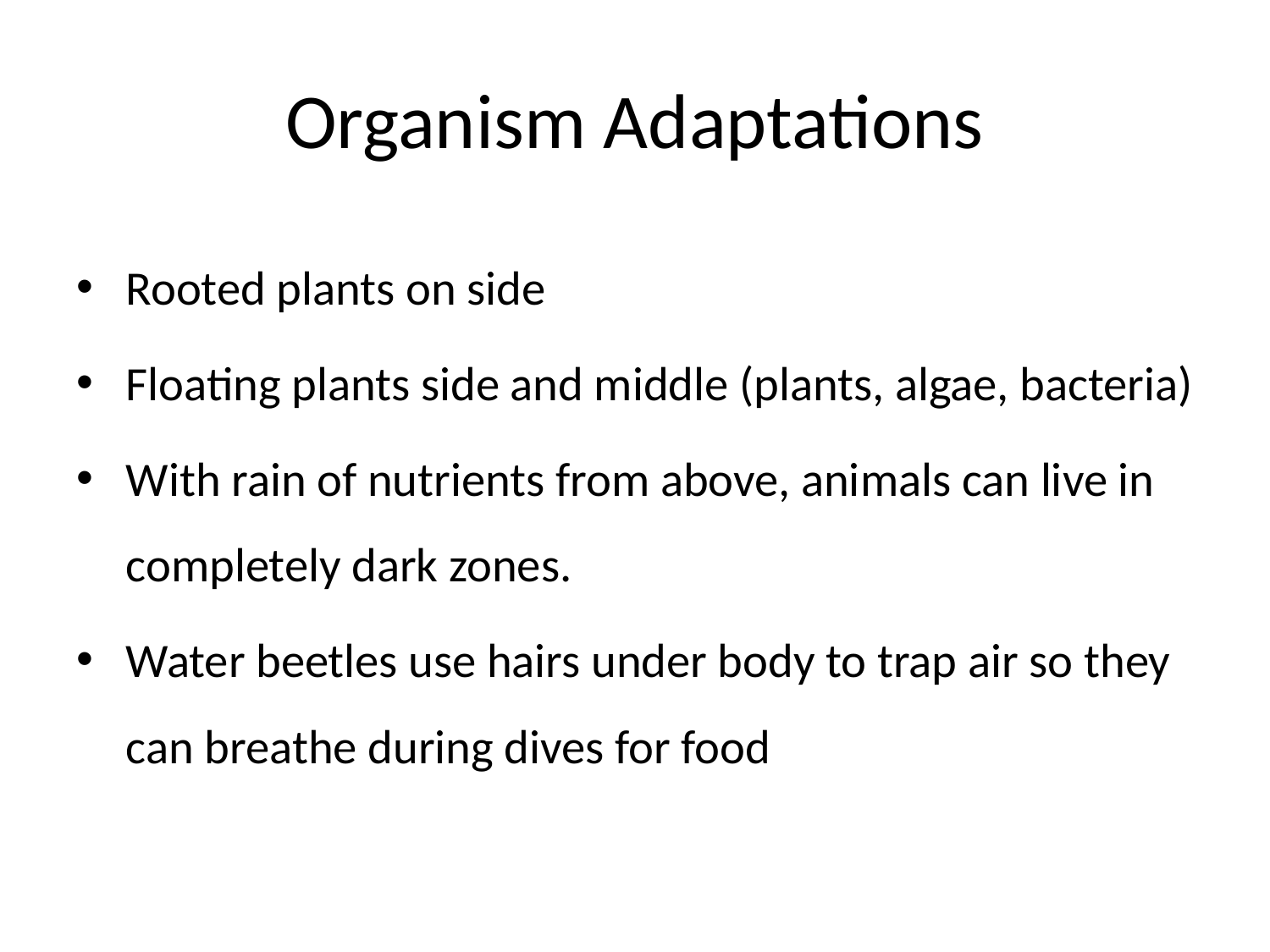

# Organism Adaptations
Rooted plants on side
Floating plants side and middle (plants, algae, bacteria)
With rain of nutrients from above, animals can live in completely dark zones.
Water beetles use hairs under body to trap air so they can breathe during dives for food